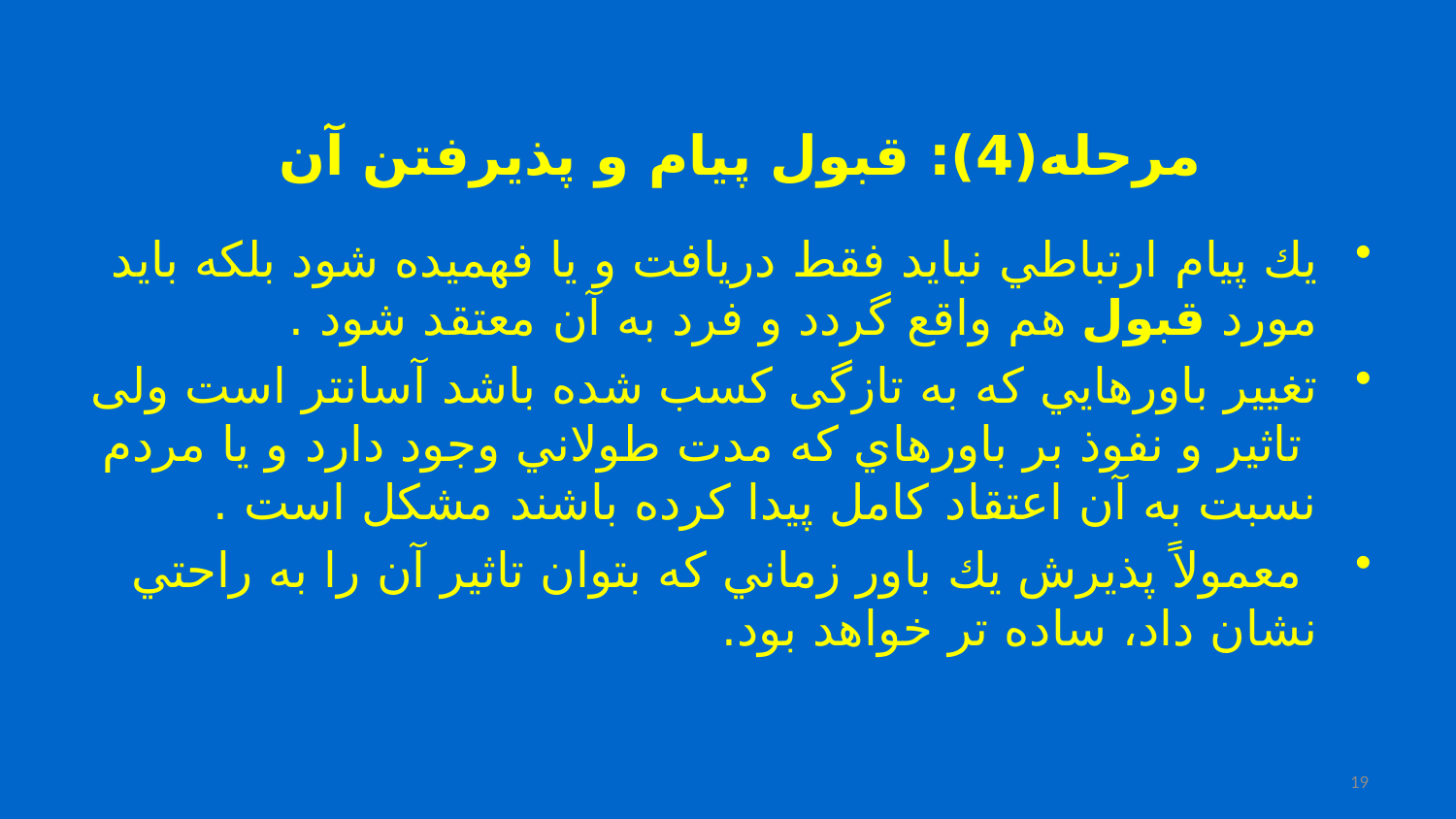

مرحله(4): قبول پيام و پذيرفتن آن
يك پيام ارتباطي نبايد فقط دريافت و يا فهميده شود بلكه بايد مورد قبول هم واقع گردد و فرد به آن معتقد شود .
تغيير باورهايي که به تازگی كسب شده باشد آسانتر است ولی  تاثير و نفوذ بر باورهاي كه مدت طولاني وجود دارد و يا مردم نسبت به آن اعتقاد کامل پيدا کرده باشند مشكل است .
 معمولاً پذيرش يك باور زماني كه بتوان تاثير آن را به راحتي نشان داد، ساده تر خواهد بود.

19